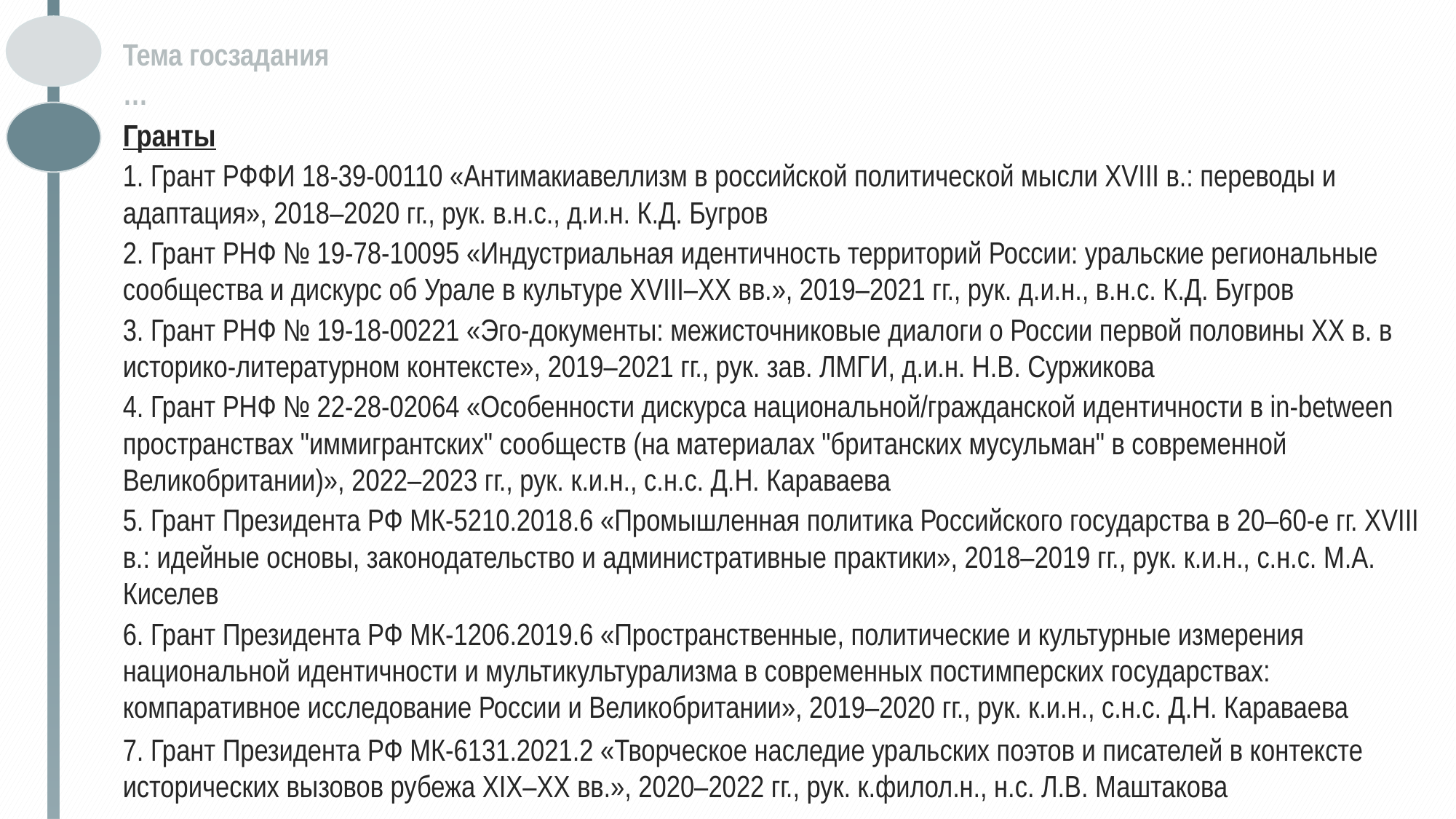

Тема госзадания
…
Гранты
1. Грант РФФИ 18-39-00110 «Антимакиавеллизм в российской политической мысли XVIII в.: переводы и адаптация», 2018–2020 гг., рук. в.н.с., д.и.н. К.Д. Бугров
2. Грант РНФ № 19-78-10095 «Индустриальная идентичность территорий России: уральские региональные сообщества и дискурс об Урале в культуре XVIII–XX вв.», 2019–2021 гг., рук. д.и.н., в.н.с. К.Д. Бугров
3. Грант РНФ № 19-18-00221 «Эго-документы: межисточниковые диалоги о России первой половины XX в. в историко-литературном контексте», 2019–2021 гг., рук. зав. ЛМГИ, д.и.н. Н.В. Суржикова
4. Грант РНФ № 22-28-02064 «Особенности дискурса национальной/гражданской идентичности в in-between пространствах "иммигрантских" сообществ (на материалах "британских мусульман" в современной Великобритании)», 2022–2023 гг., рук. к.и.н., с.н.с. Д.Н. Караваева
5. Грант Президента РФ МК-5210.2018.6 «Промышленная политика Российского государства в 20–60-е гг. XVIII в.: идейные основы, законодательство и административные практики», 2018–2019 гг., рук. к.и.н., с.н.с. М.А. Киселев
6. Грант Президента РФ МК-1206.2019.6 «Пространственные, политические и культурные измерения национальной идентичности и мультикультурализма в современных постимперских государствах: компаративное исследование России и Великобритании», 2019–2020 гг., рук. к.и.н., с.н.с. Д.Н. Караваева
7. Грант Президента РФ МК-6131.2021.2 «Творческое наследие уральских поэтов и писателей в контексте исторических вызовов рубежа XIX–XX вв.», 2020–2022 гг., рук. к.филол.н., н.с. Л.В. Маштакова